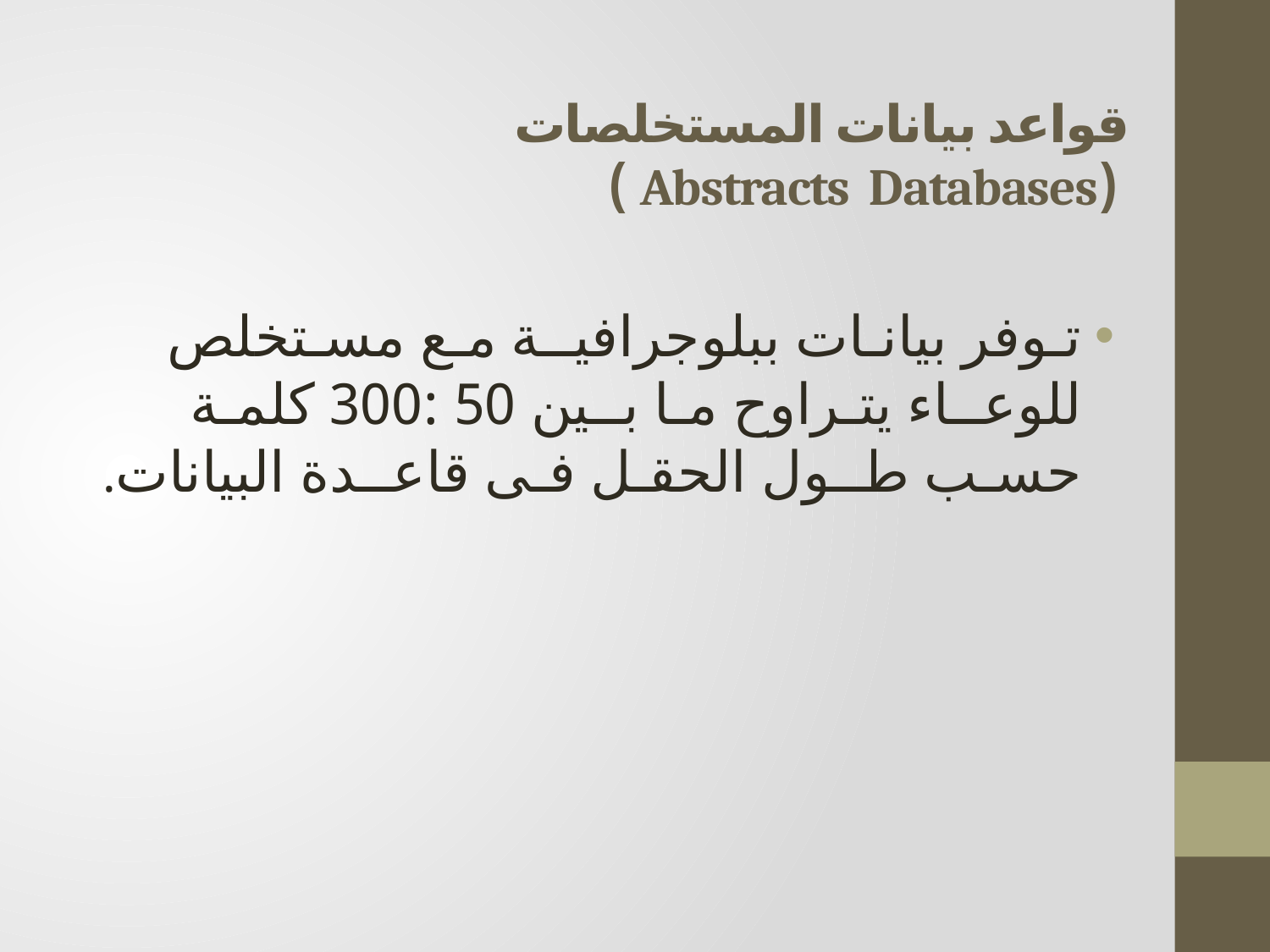

# قواعد بيانات المستخلصات (Abstracts  Databases )
تـوفر بيانـات ببلوجرافيــة مـع مسـتخلص للوعــاء يتـراوح مـا بــين 50 :300 كلمـة حسـب طــول الحقـل فـى قاعــدة البيانات.